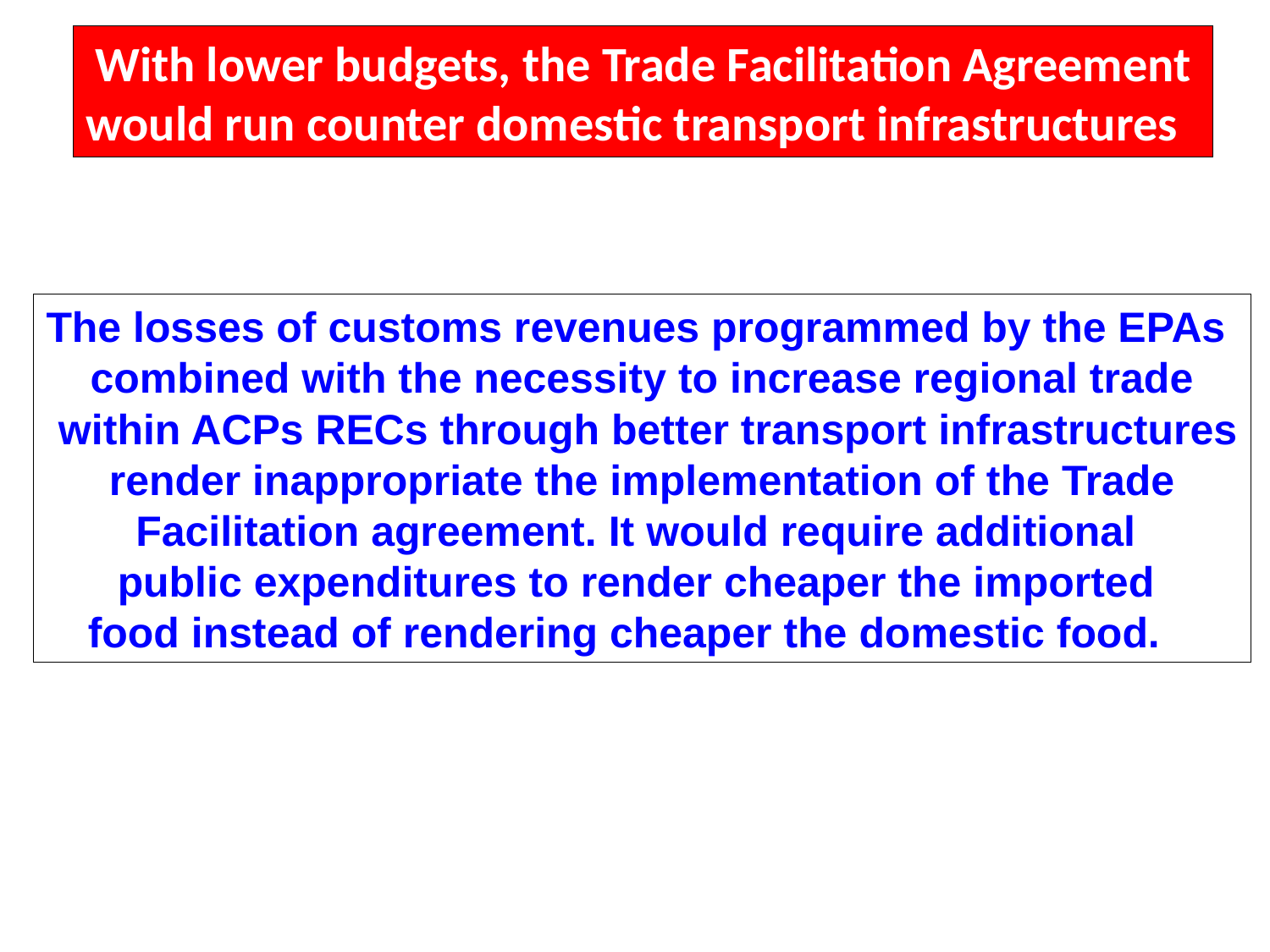

With lower budgets, the Trade Facilitation Agreement
would run counter domestic transport infrastructures
The losses of customs revenues programmed by the EPAs
combined with the necessity to increase regional trade
 within ACPs RECs through better transport infrastructures
 render inappropriate the implementation of the Trade
Facilitation agreement. It would require additional
public expenditures to render cheaper the imported
food instead of rendering cheaper the domestic food.